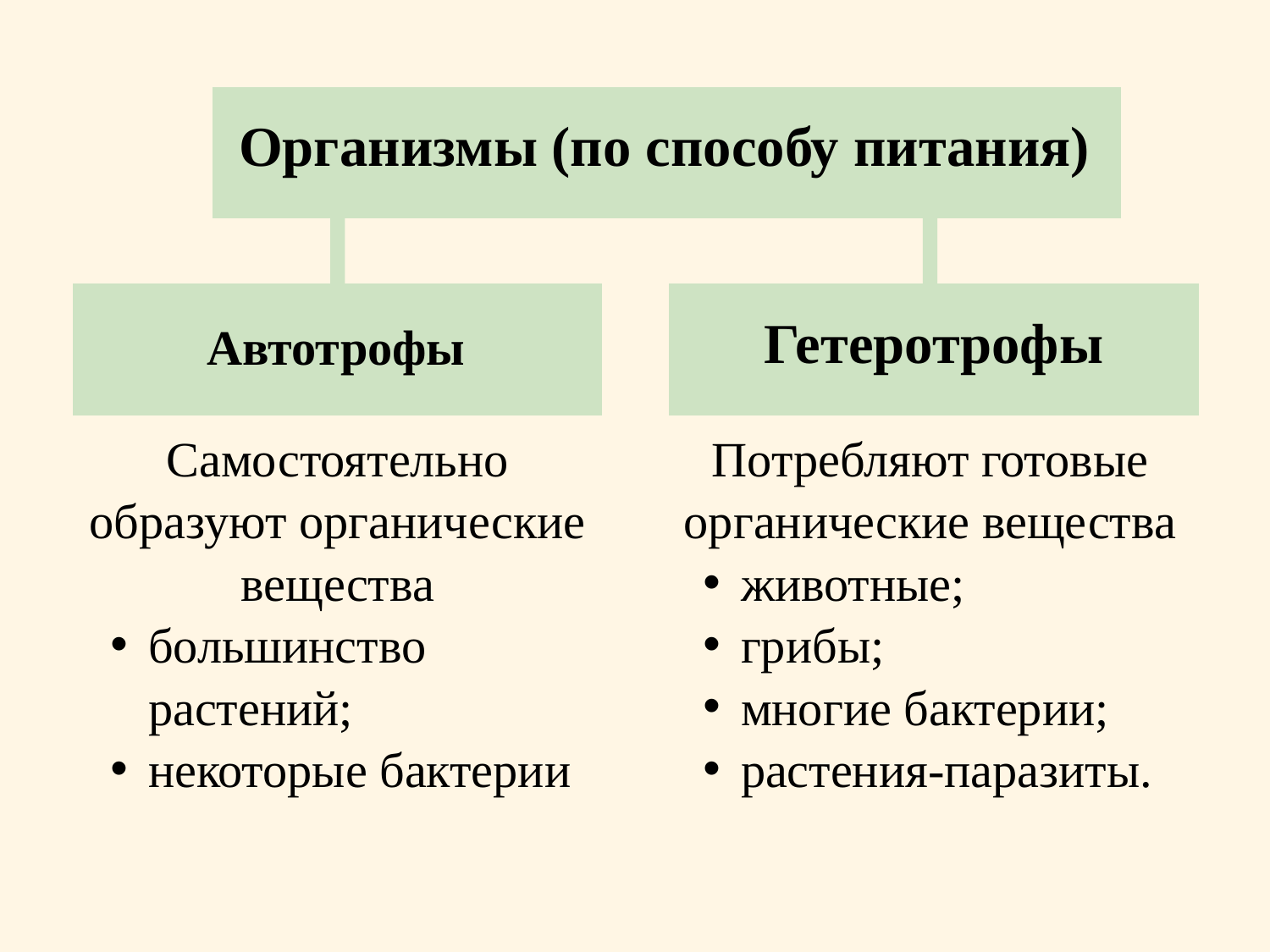

Организмы (по способу питания)

Автотрофы
Гетеротрофы
Самостоятельно образуют органические вещества
большинство растений;
некоторые бактерии
Потребляют готовые органические вещества
животные;
грибы;
многие бактерии;
растения-паразиты.